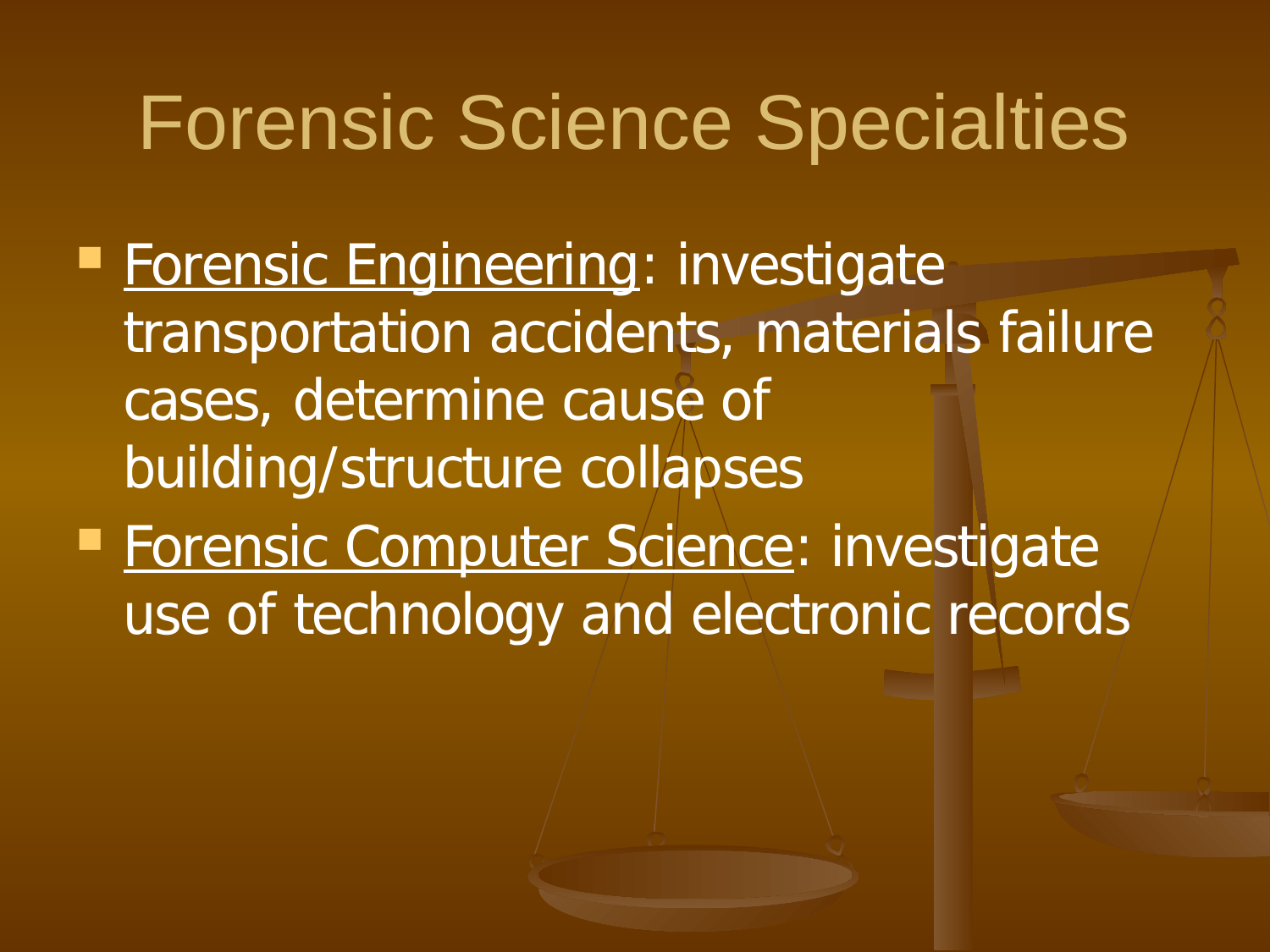

# Forensic Science Specialties
Forensic Engineering: investigate transportation accidents, materials failure cases, determine cause of building/structure collapses
Forensic Computer Science: investigate use of technology and electronic records